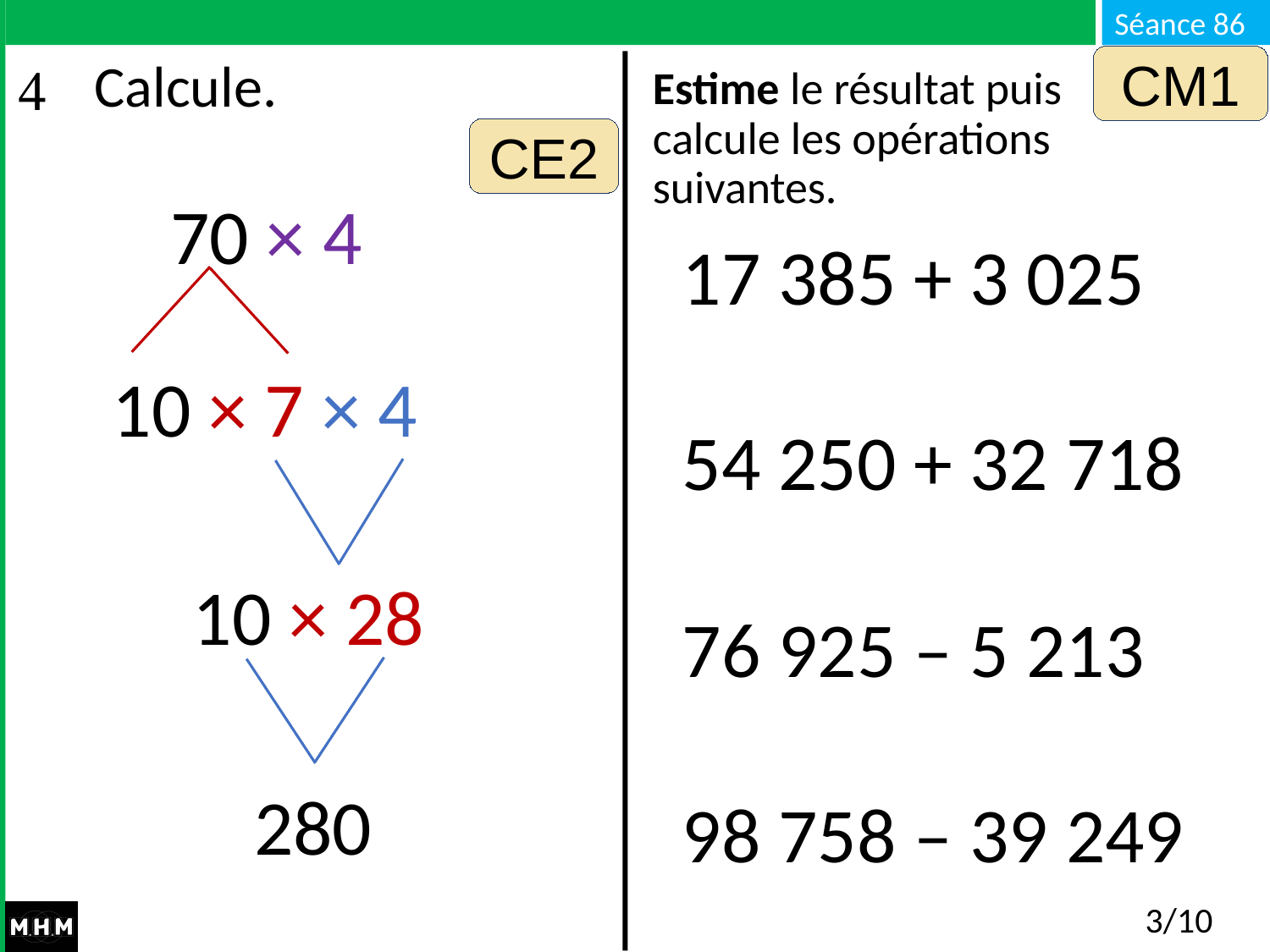

CM1
Calcule.

Estime le résultat puis
calcule les opérations suivantes.
CE2
70 × 4
17 385 + 3 025

54 250 + 32 718

76 925 – 5 213

98 758 – 39 249
10 × 7 × 4
10 × 28
280
# 3/10